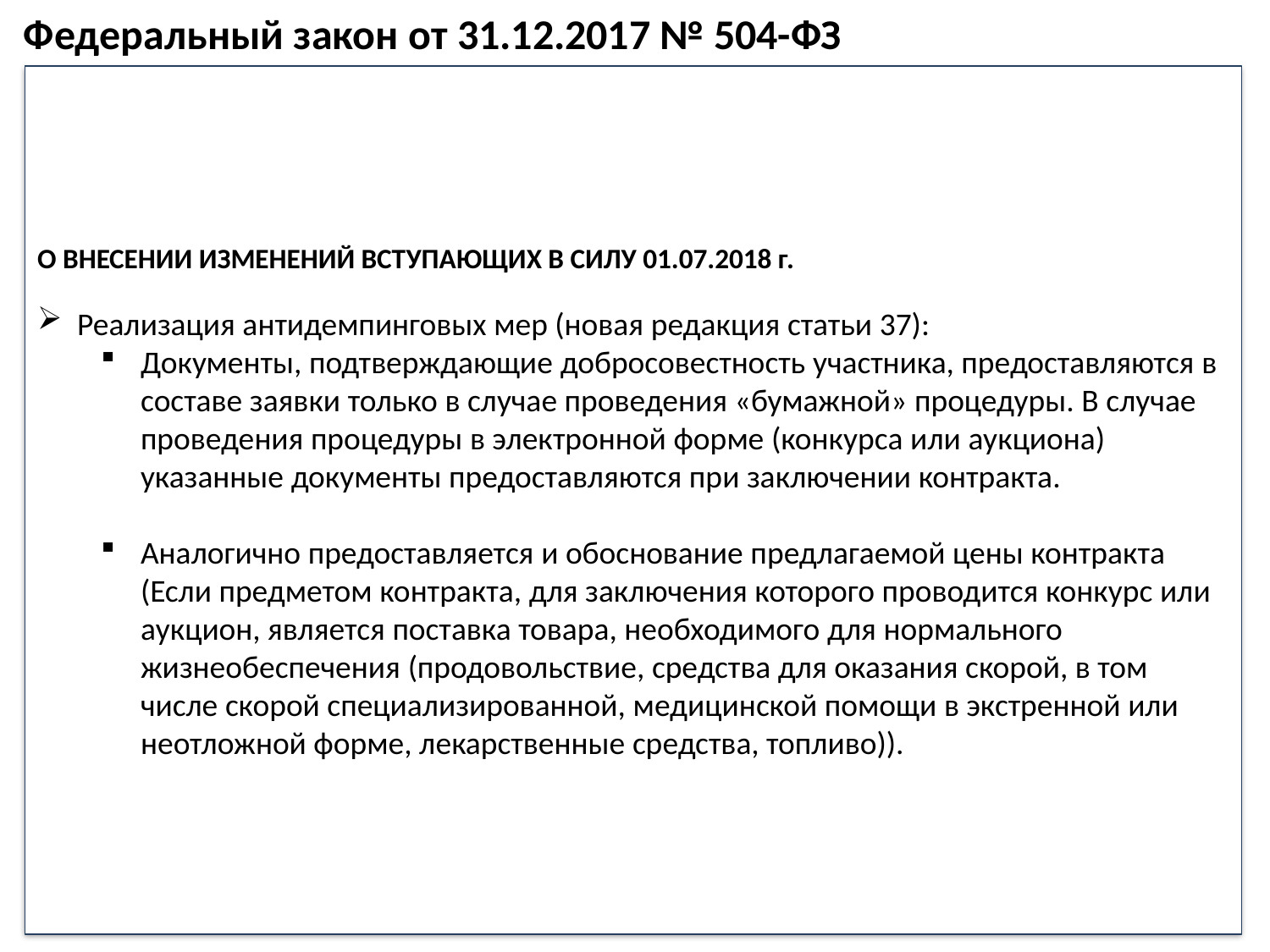

Федеральный закон от 31.12.2017 № 504-ФЗ
О ВНЕСЕНИИ ИЗМЕНЕНИЙ ВСТУПАЮЩИХ В СИЛУ 01.07.2018 г.

Реализация антидемпинговых мер (новая редакция статьи 37):
Документы, подтверждающие добросовестность участника, предоставляются в составе заявки только в случае проведения «бумажной» процедуры. В случае проведения процедуры в электронной форме (конкурса или аукциона) указанные документы предоставляются при заключении контракта.

Аналогично предоставляется и обоснование предлагаемой цены контракта (Если предметом контракта, для заключения которого проводится конкурс или аукцион, является поставка товара, необходимого для нормального жизнеобеспечения (продовольствие, средства для оказания скорой, в том числе скорой специализированной, медицинской помощи в экстренной или неотложной форме, лекарственные средства, топливо)).
55